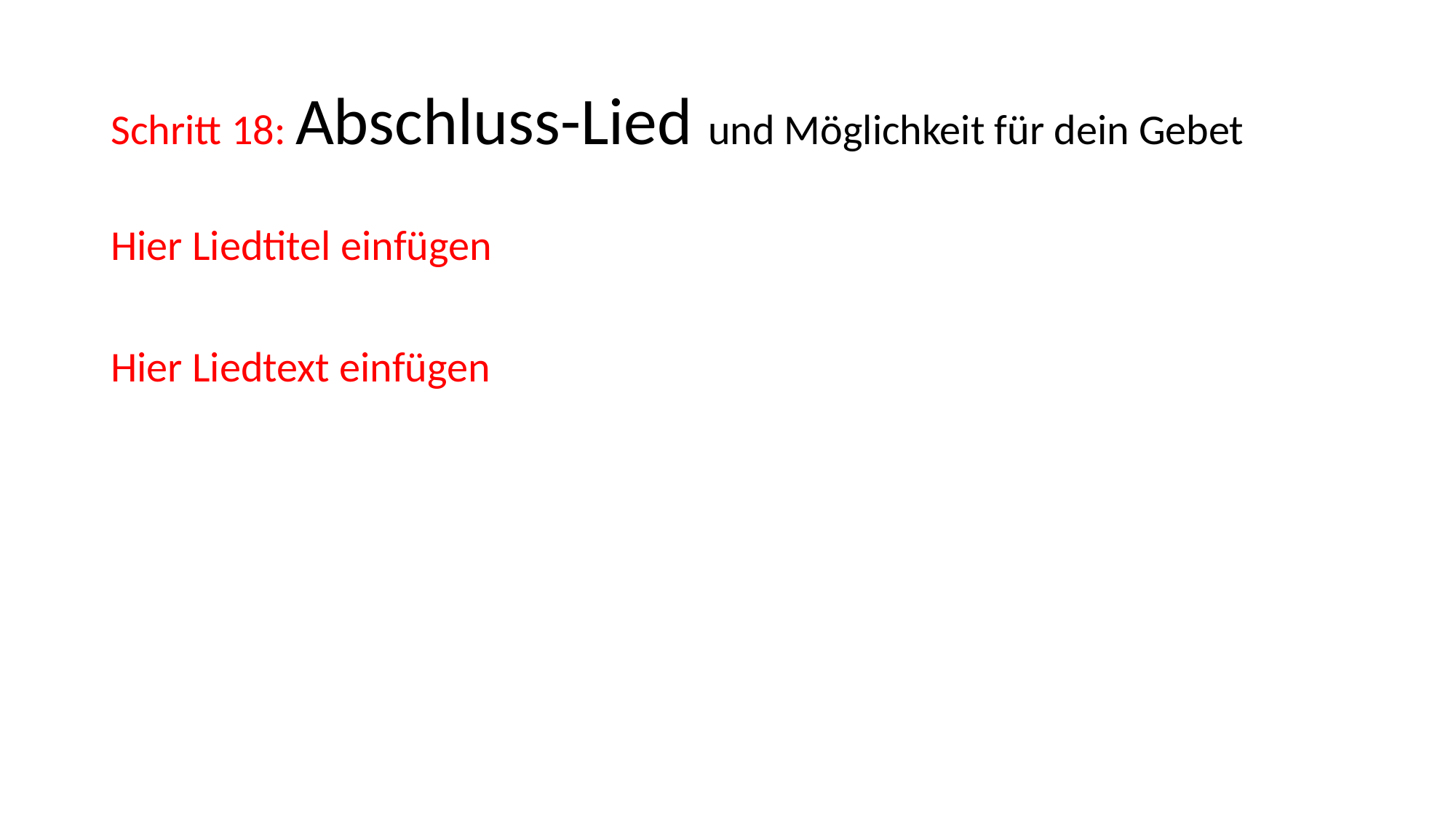

# Schritt 18: Abschluss-Lied und Möglichkeit für dein Gebet
Hier Liedtitel einfügen

Hier Liedtext einfügen